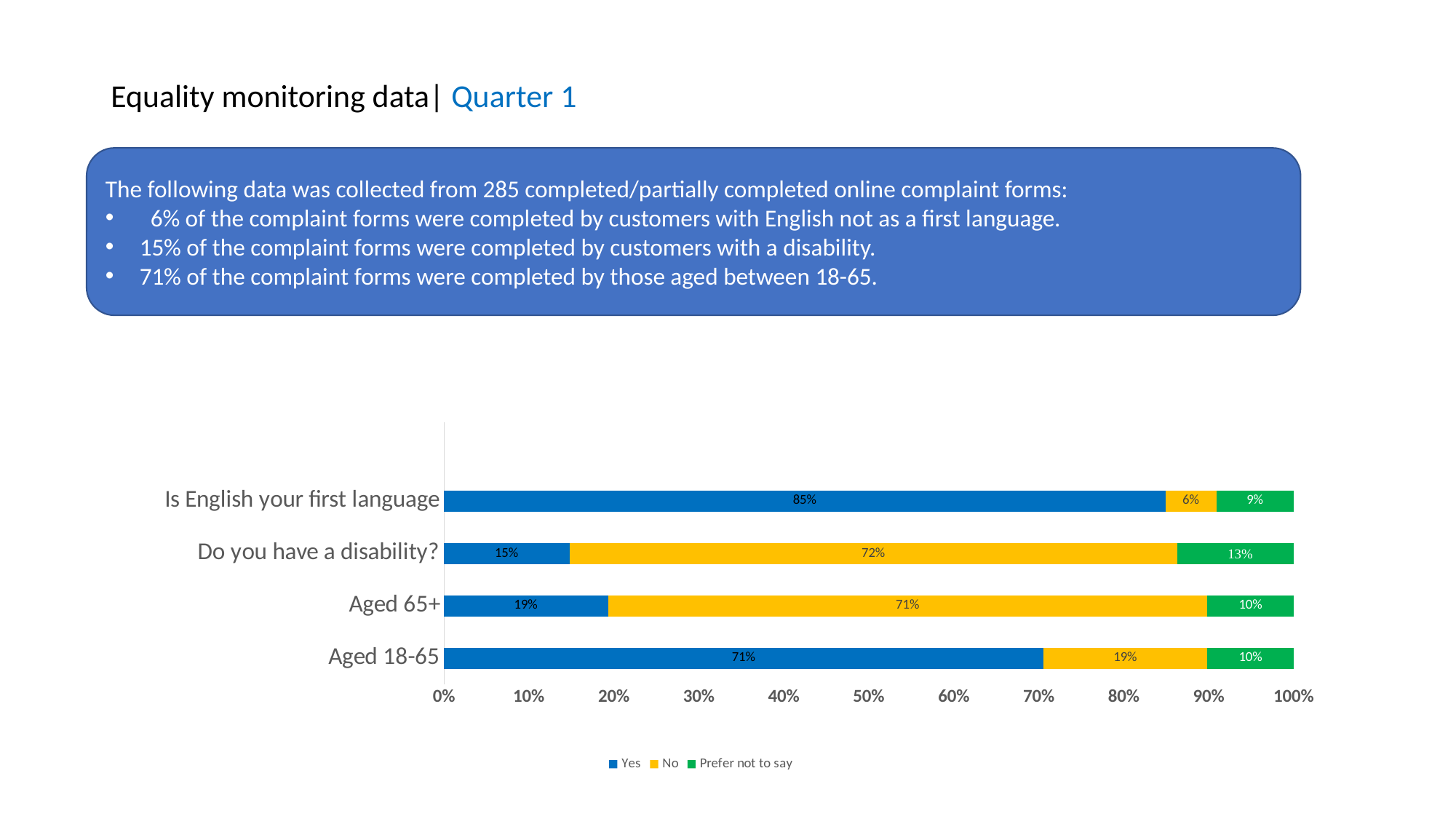

# Equality monitoring data| Quarter 1
The following data was collected from 285 completed/partially completed online complaint forms:
  6% of the complaint forms were completed by customers with English not as a first language.
15% of the complaint forms were completed by customers with a disability.
71% of the complaint forms were completed by those aged between 18-65.

### Chart

| Category | Yes | No | Prefer not to say |
|---|---|---|---|
| Aged 18-65 | 201.0 | 55.0 | 29.0 |
| Aged 65+ | 55.0 | 201.0 | 29.0 |
| Do you have a disability? | 42.0 | 204.0 | 39.0 |
| Is English your first language | 242.0 | 17.0 | 26.0 |